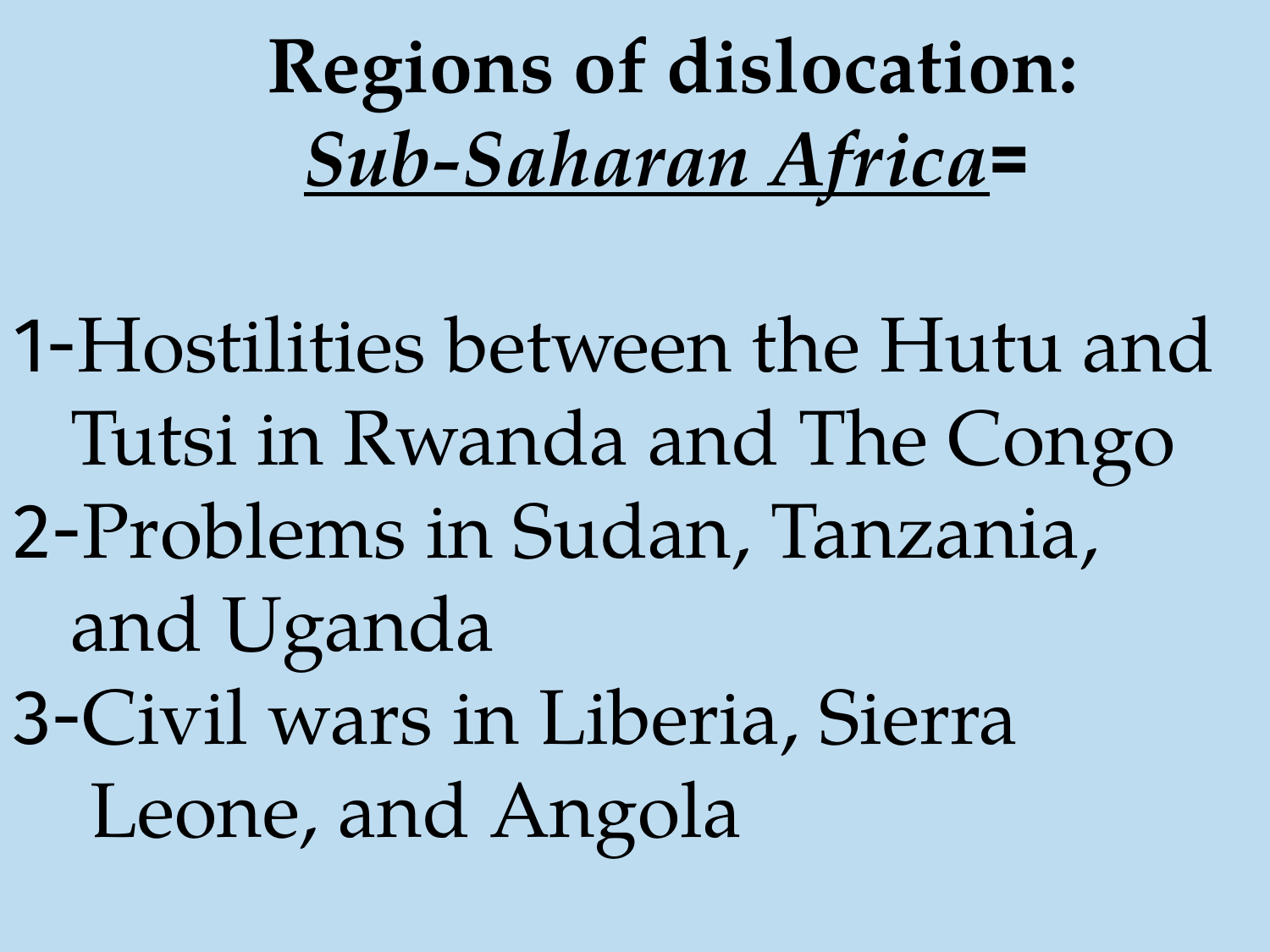

# Regions of dislocation: Sub-Saharan Africa= 1-Hostilities between the Hutu and Tutsi in Rwanda and The Congo 2-Problems in Sudan, Tanzania, and Uganda 3-Civil wars in Liberia, Sierra Leone, and Angola